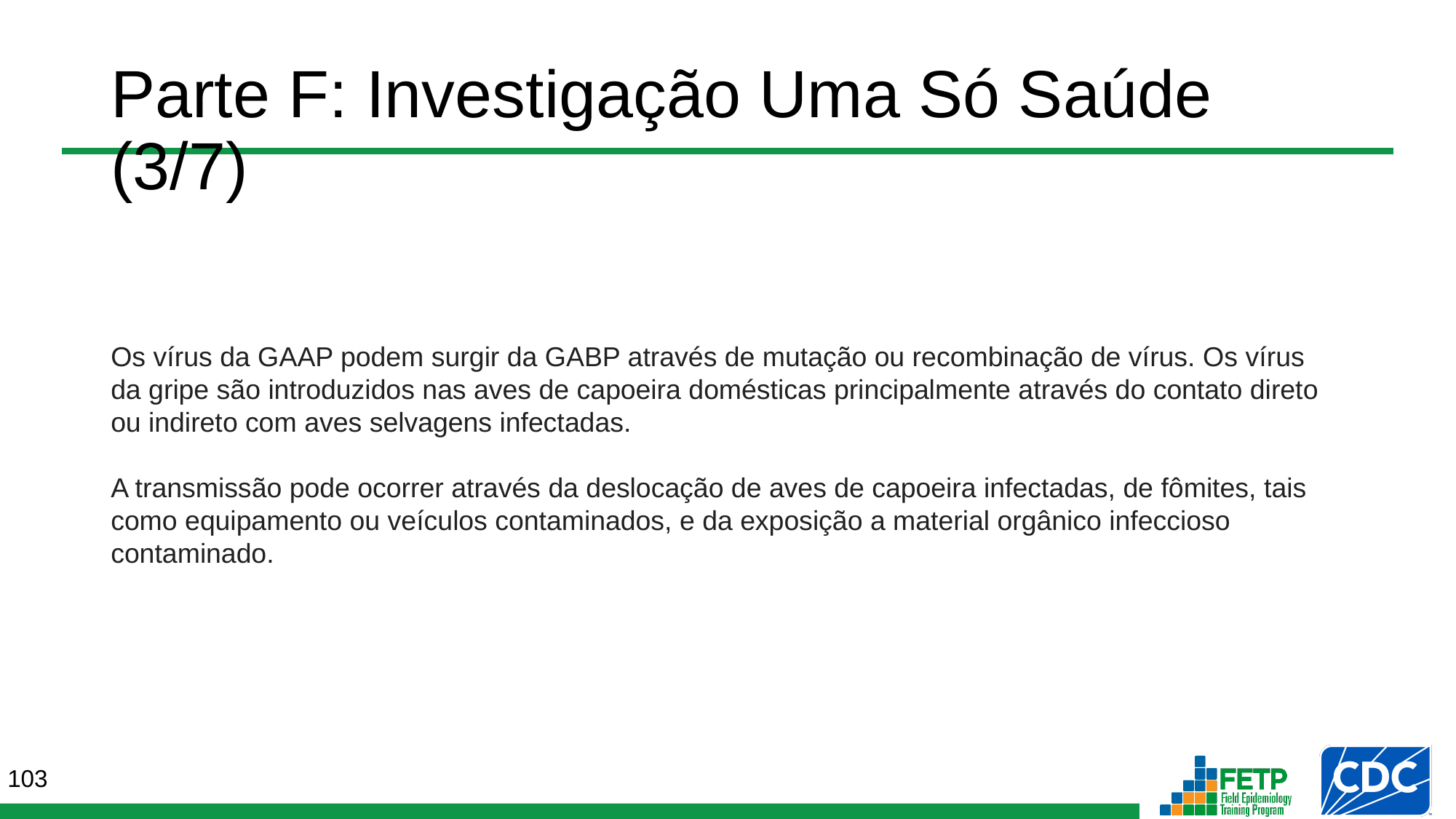

# Parte F: Investigação Uma Só Saúde (3/7)
Os vírus da GAAP podem surgir da GABP através de mutação ou recombinação de vírus. Os vírus da gripe são introduzidos nas aves de capoeira domésticas principalmente através do contato direto ou indireto com aves selvagens infectadas.

A transmissão pode ocorrer através da deslocação de aves de capoeira infectadas, de fômites, tais como equipamento ou veículos contaminados, e da exposição a material orgânico infeccioso contaminado.